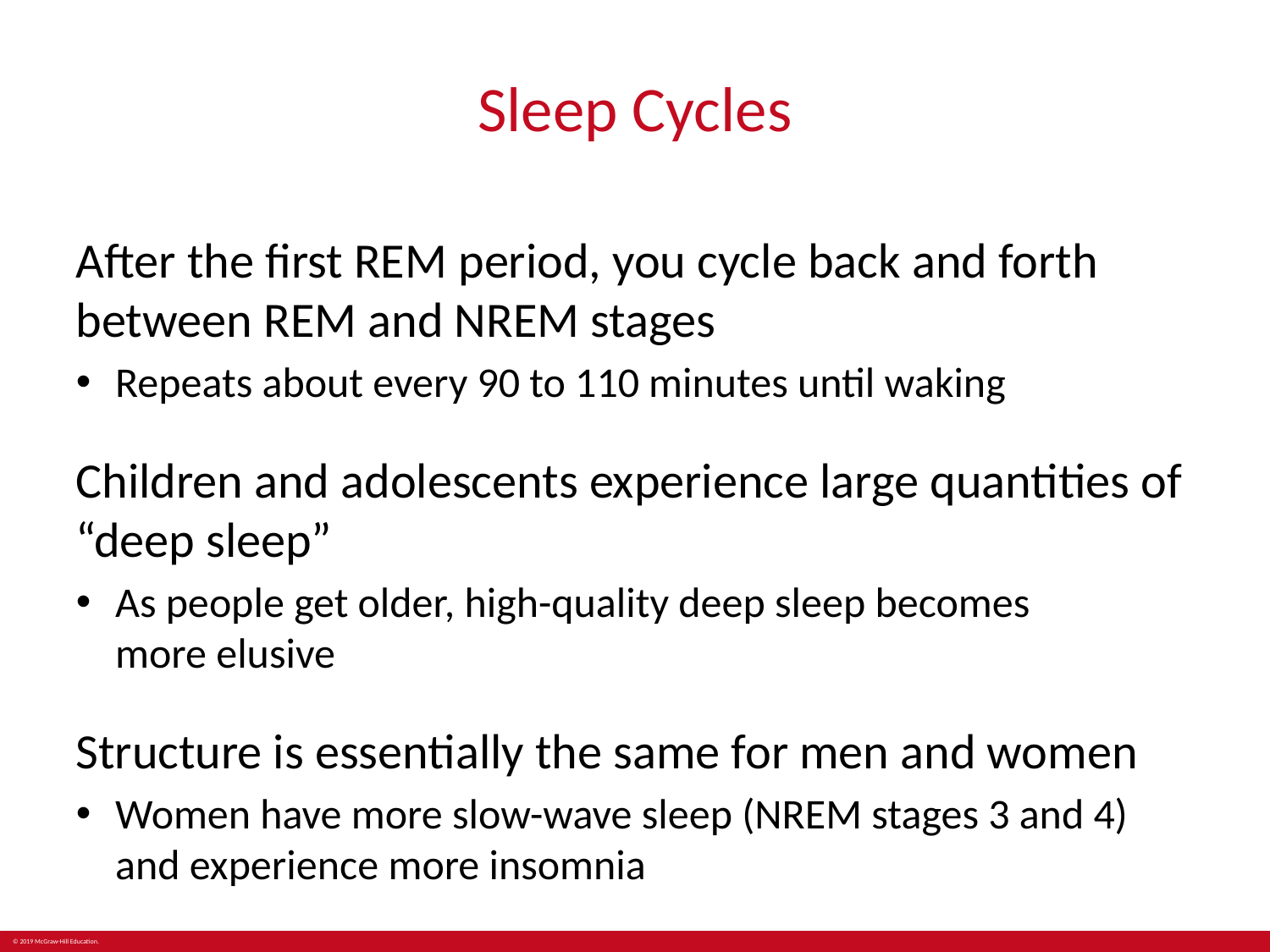

# Sleep Cycles
After the first REM period, you cycle back and forth between REM and NREM stages
Repeats about every 90 to 110 minutes until waking
Children and adolescents experience large quantities of “deep sleep”
As people get older, high-quality deep sleep becomes
more elusive
Structure is essentially the same for men and women
Women have more slow-wave sleep (NREM stages 3 and 4) and experience more insomnia